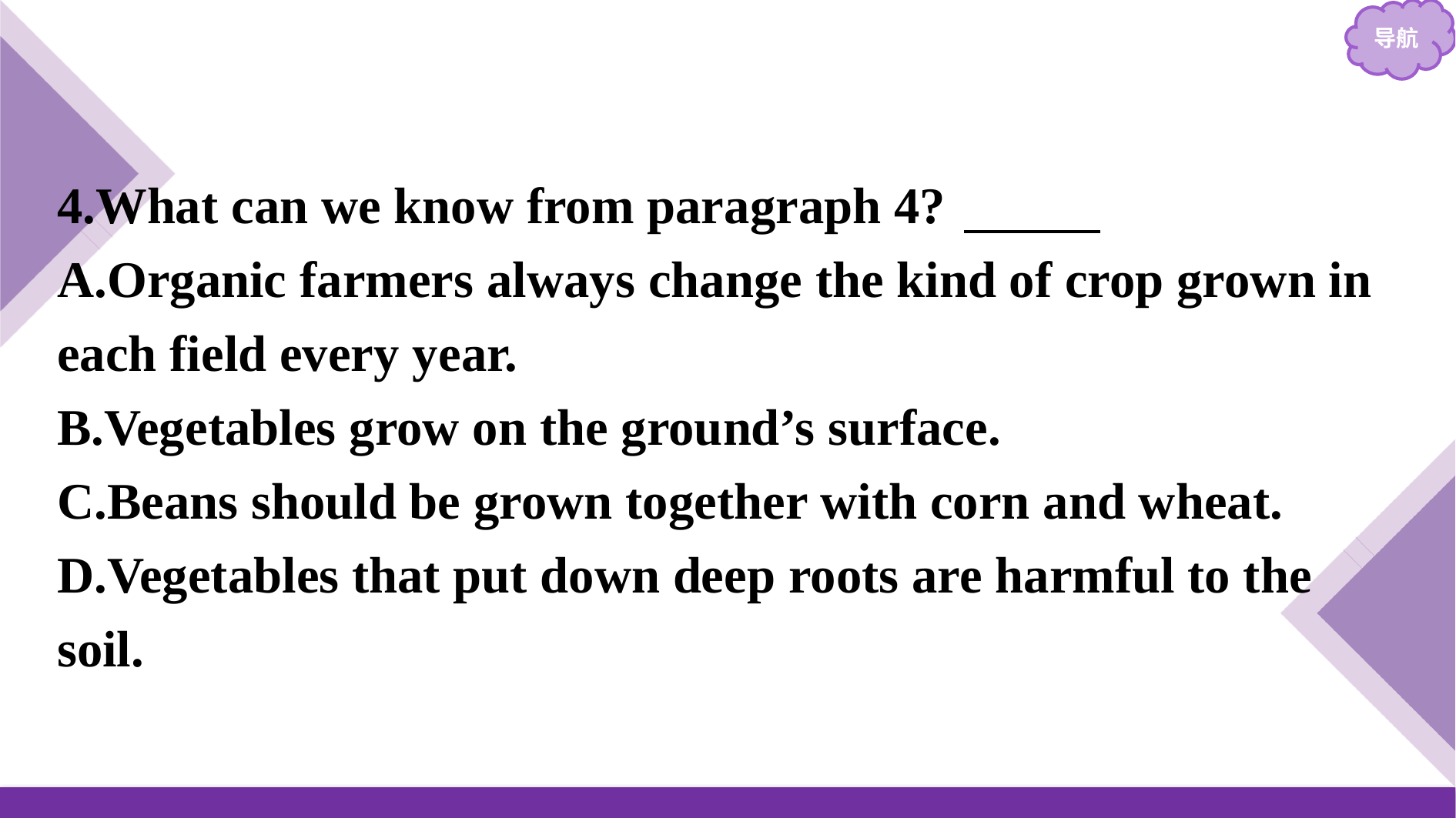

4.What can we know from paragraph 4?   A
A.Organic farmers always change the kind of crop grown in each field every year.
B.Vegetables grow on the ground’s surface.
C.Beans should be grown together with corn and wheat.
D.Vegetables that put down deep roots are harmful to the soil.